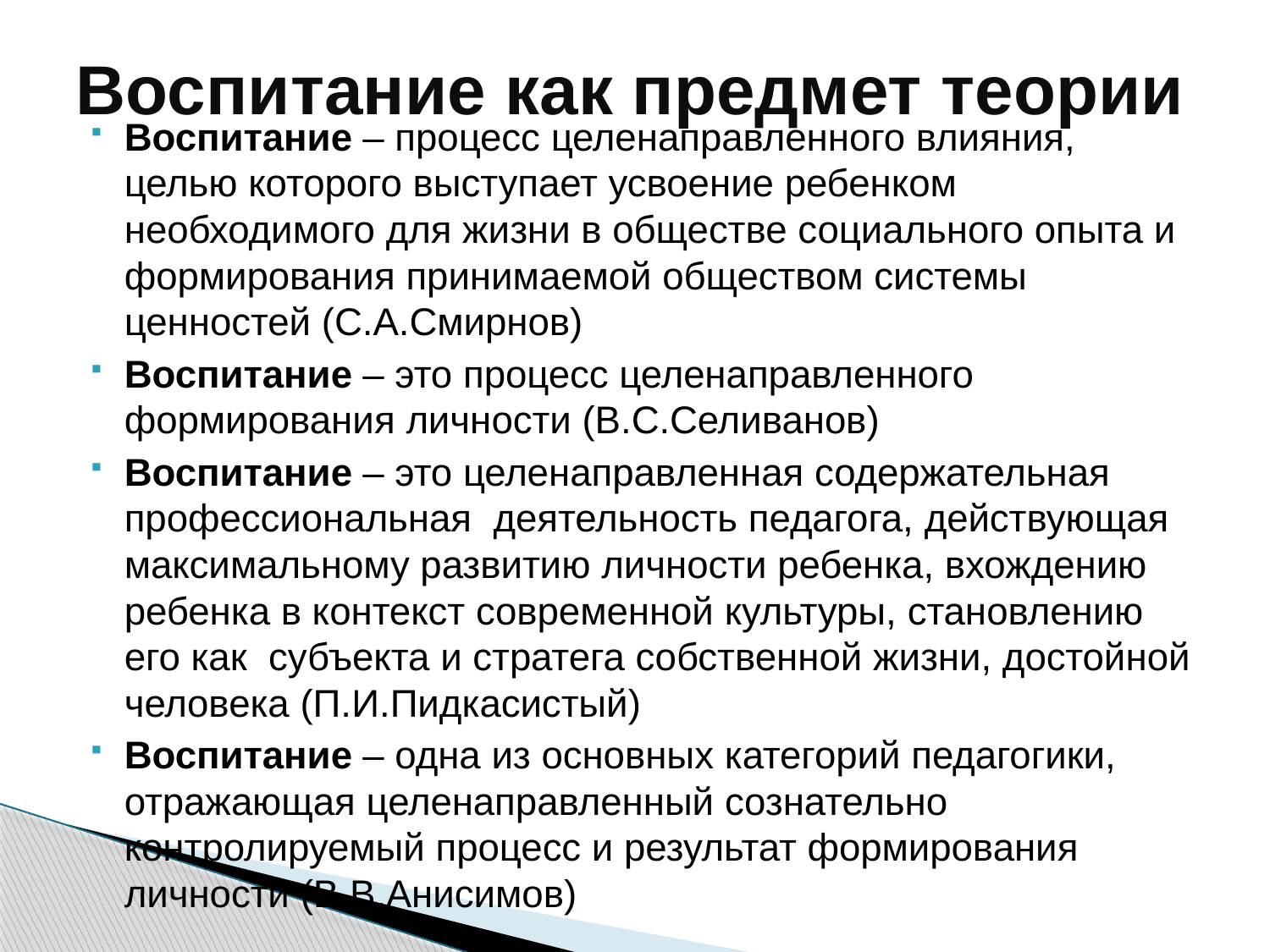

# Воспитание как предмет теории
Воспитание – процесс целенаправленного влияния, целью которого выступает усвоение ребенком необходимого для жизни в обществе социального опыта и формирования принимаемой обществом системы ценностей (С.А.Смирнов)
Воспитание – это процесс целенаправленного формирования личности (В.С.Селиванов)
Воспитание – это целенаправленная содержательная профессиональная  деятельность педагога, действующая максимальному развитию личности ребенка, вхождению ребенка в контекст современной культуры, становлению его как  субъекта и стратега собственной жизни, достойной человека (П.И.Пидкасистый)
Воспитание – одна из основных категорий педагогики, отражающая целенаправленный сознательно контролируемый процесс и результат формирования личности (В.В.Анисимов)